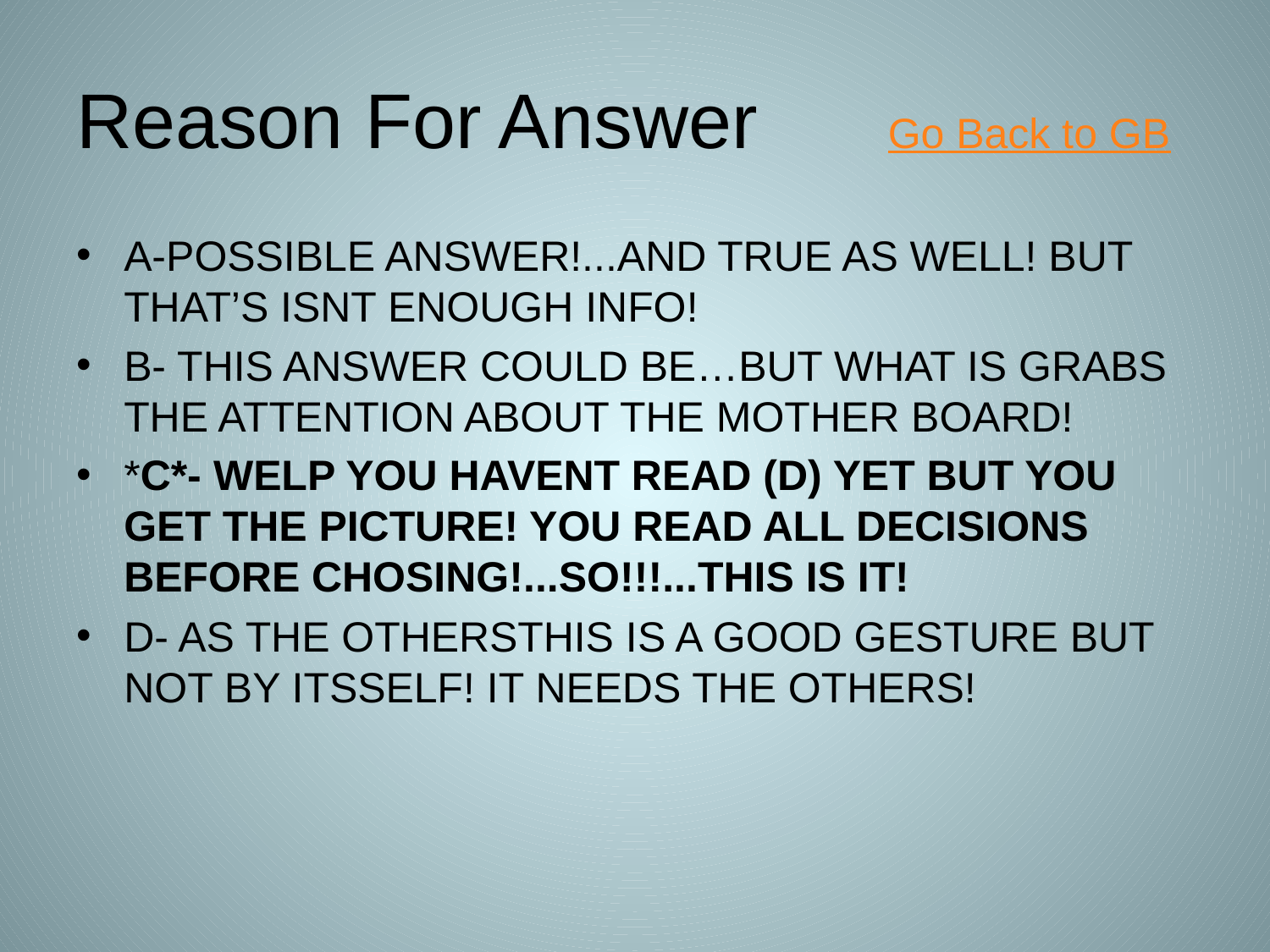

# Reason For Answer      Go Back to GB
A-POSSIBLE ANSWER!...AND TRUE AS WELL! BUT THAT’S ISNT ENOUGH INFO!
B- THIS ANSWER COULD BE…BUT WHAT IS GRABS THE ATTENTION ABOUT THE MOTHER BOARD!
*C*- WELP YOU HAVENT READ (D) YET BUT YOU GET THE PICTURE! YOU READ ALL DECISIONS BEFORE CHOSING!...SO!!!...THIS IS IT!
D- AS THE OTHERSTHIS IS A GOOD GESTURE BUT NOT BY ITSSELF! IT NEEDS THE OTHERS!